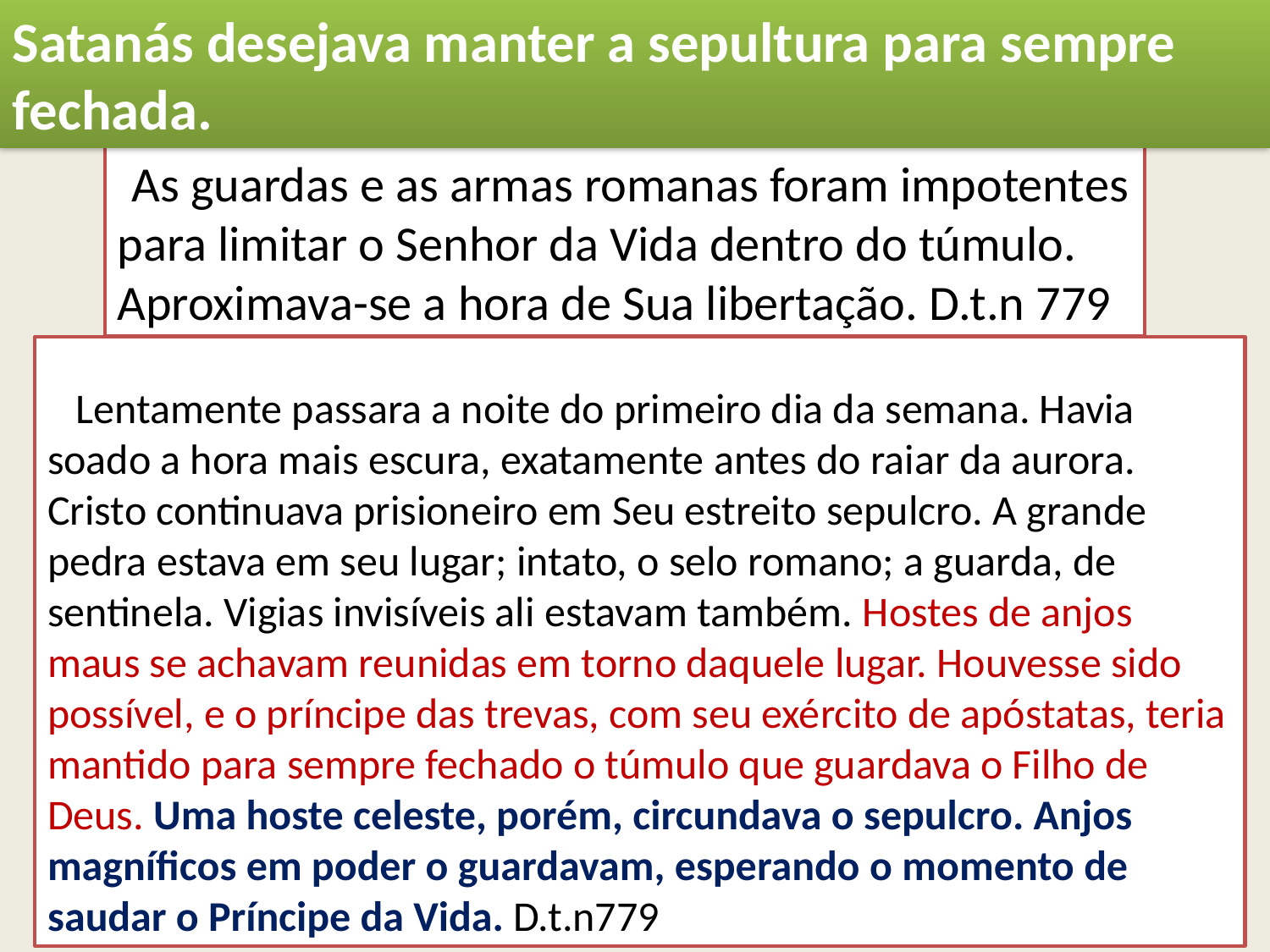

Satanás desejava manter a sepultura para sempre fechada.
  As guardas e as armas romanas foram impotentes para limitar o Senhor da Vida dentro do túmulo. Aproximava-se a hora de Sua libertação. D.t.n 779

   Lentamente passara a noite do primeiro dia da semana. Havia soado a hora mais escura, exatamente antes do raiar da aurora. Cristo continuava prisioneiro em Seu estreito sepulcro. A grande pedra estava em seu lugar; intato, o selo romano; a guarda, de sentinela. Vigias invisíveis ali estavam também. Hostes de anjos maus se achavam reunidas em torno daquele lugar. Houvesse sido possível, e o príncipe das trevas, com seu exército de apóstatas, teria mantido para sempre fechado o túmulo que guardava o Filho de Deus. Uma hoste celeste, porém, circundava o sepulcro. Anjos magníficos em poder o guardavam, esperando o momento de saudar o Príncipe da Vida. D.t.n779